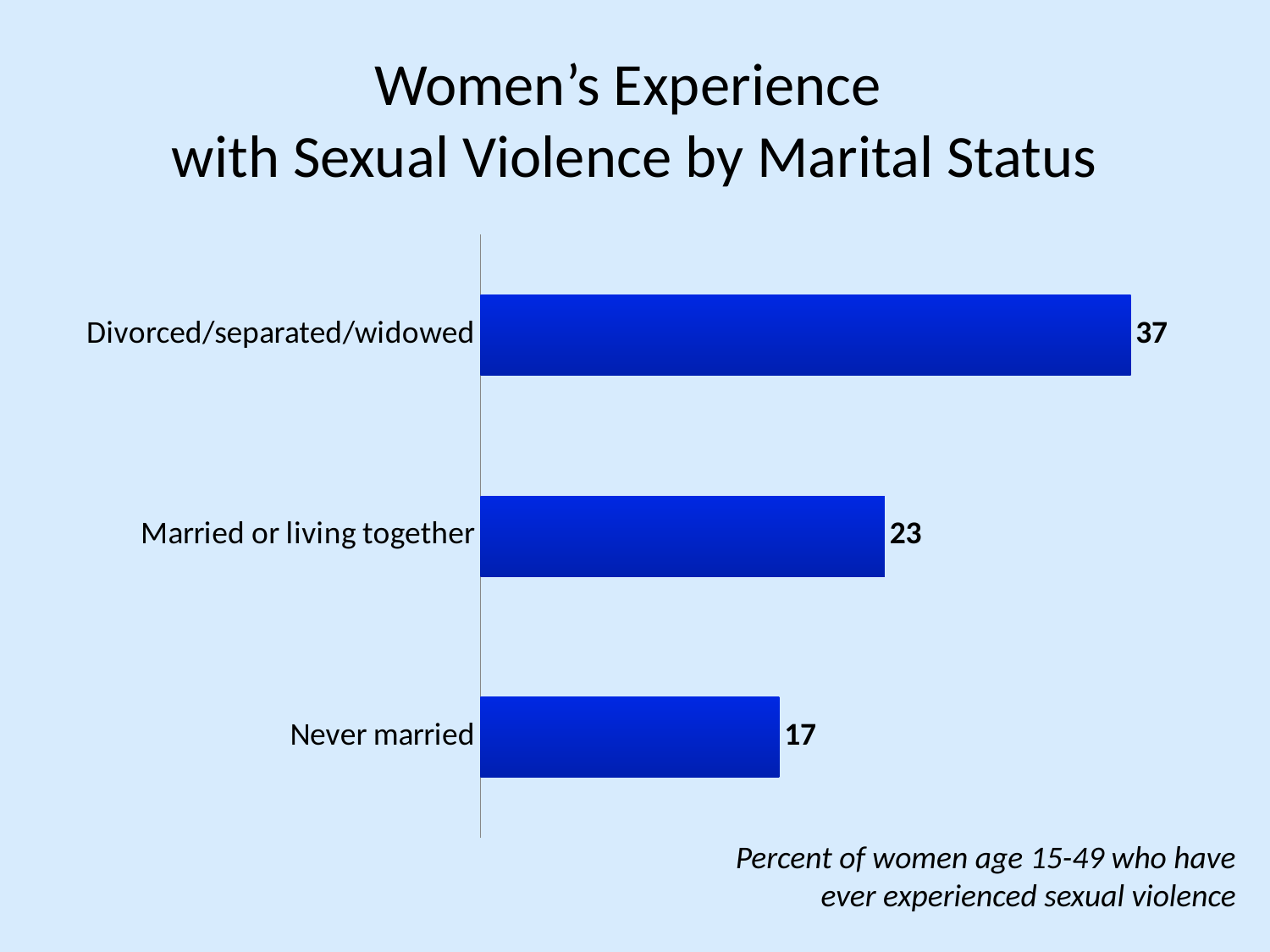

# Women’s Experience with Sexual Violence by Marital Status

### Chart

| Category | Series 1 |
|---|---|
| Never married | 17.0 |
| Married or living together | 23.0 |
| Divorced/separated/widowed | 37.0 |
Percent of women age 15-49 who have ever experienced sexual violence